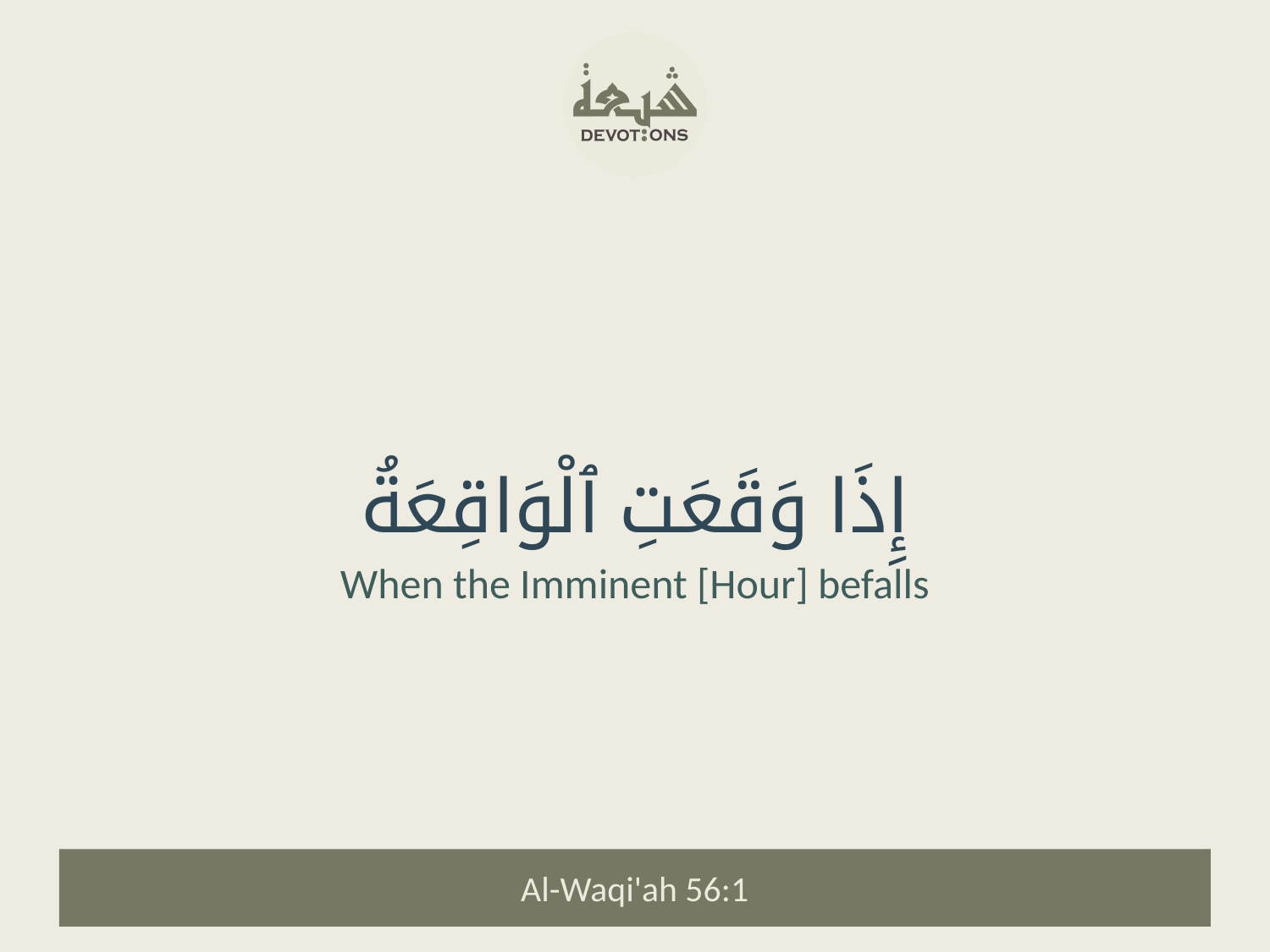

إِذَا وَقَعَتِ ٱلْوَاقِعَةُ
When the Imminent [Hour] befalls
Al-Waqi'ah 56:1